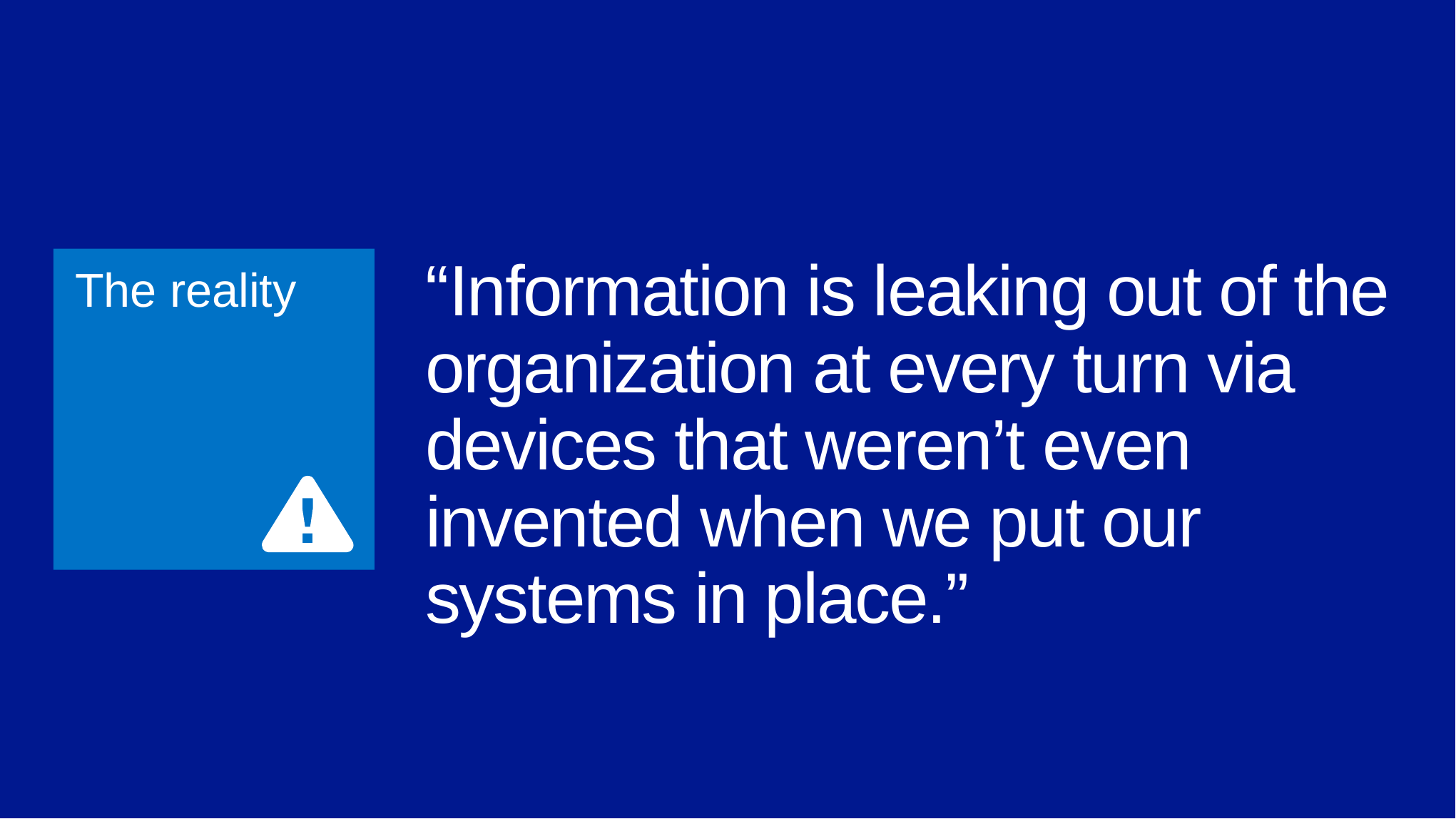

The reality
“Information is leaking out of the organization at every turn via devices that weren’t even invented when we put our systems in place.”